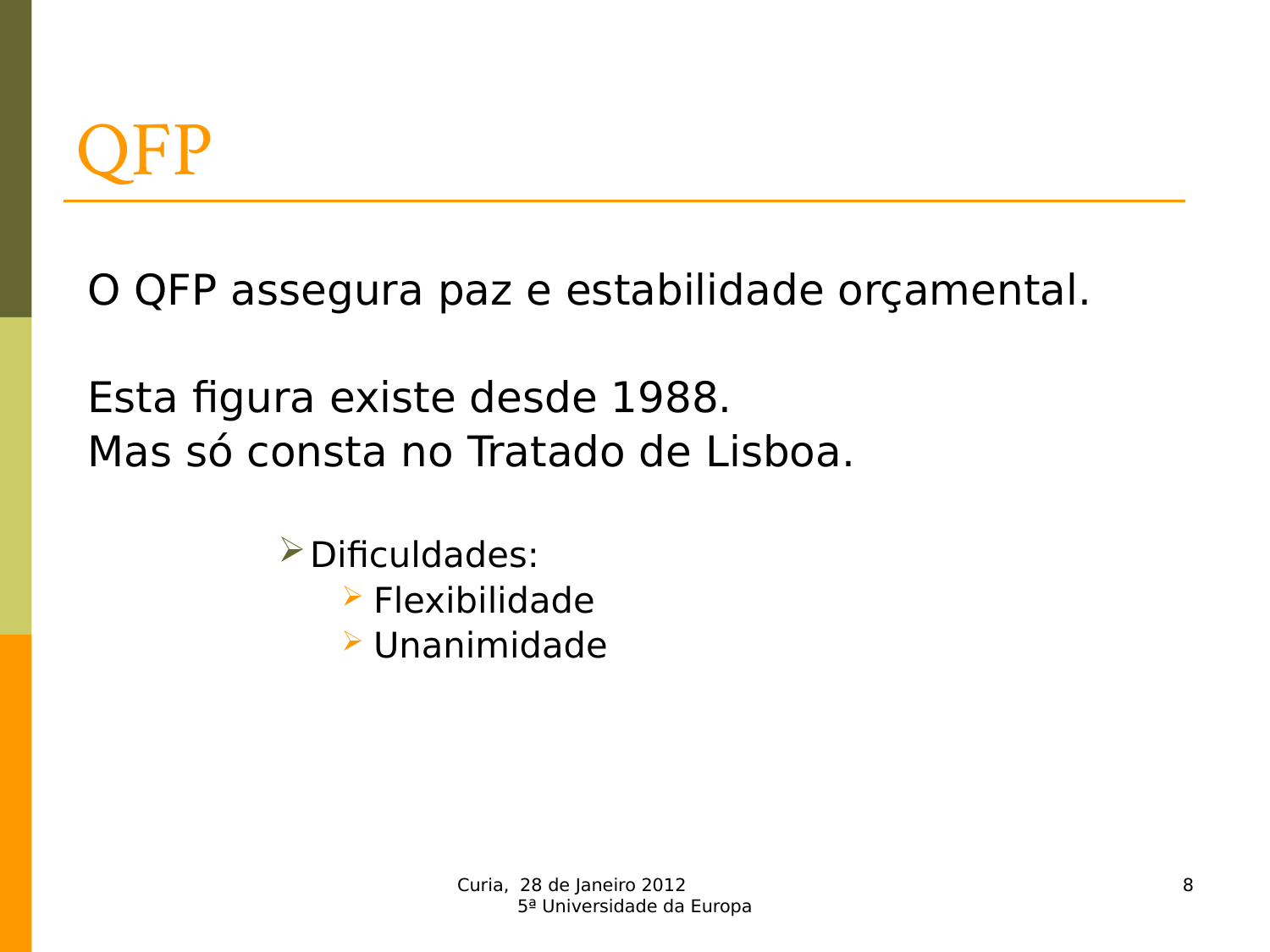

QFP

O QFP assegura paz e estabilidade orçamental.

Esta figura existe desde 1988.
Mas só consta no Tratado de Lisboa.

Dificuldades:
Flexibilidade
Unanimidade

Curia,  28 de Janeiro 2012                        5ª Universidade da Europa
8